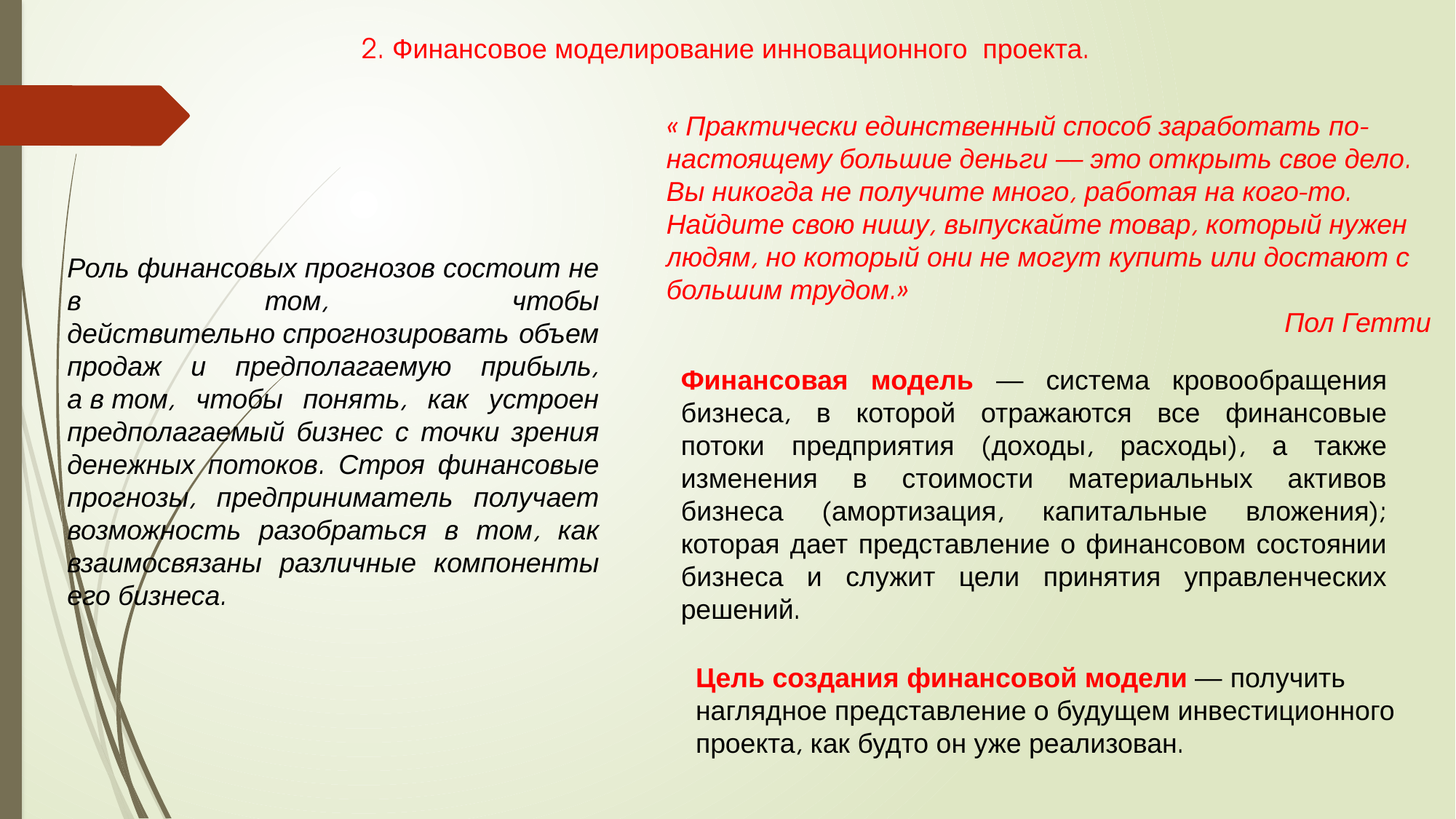

2. Финансовое моделирование инновационного  проекта.
« Практически единственный способ заработать по-настоящему большие деньги — это открыть свое дело. Вы никогда не получите много, работая на кого-то. Найдите свою нишу, выпускайте товар, который нужен людям, но который они не могут купить или достают с большим трудом.»
Пол Гетти
Роль финансовых прогнозов состоит не в том, чтобы действительно спрогнозировать объем продаж и предполагаемую прибыль, а в том, чтобы понять, как устроен предполагаемый бизнес с точки зрения денежных потоков. Строя финансовые прогнозы, предприниматель получает возможность разобраться в том, как взаимосвязаны различные компоненты его бизнеса.
Финансовая модель — система кровообращения бизнеса, в которой отражаются все финансовые потоки предприятия (доходы, расходы), а также изменения в стоимости материальных активов бизнеса (амортизация, капитальные вложения); которая дает представление о финансовом состоянии бизнеса и служит цели принятия управленческих решений.
Цель создания финансовой модели — получить наглядное представление о будущем инвестиционного проекта, как будто он уже реализован.